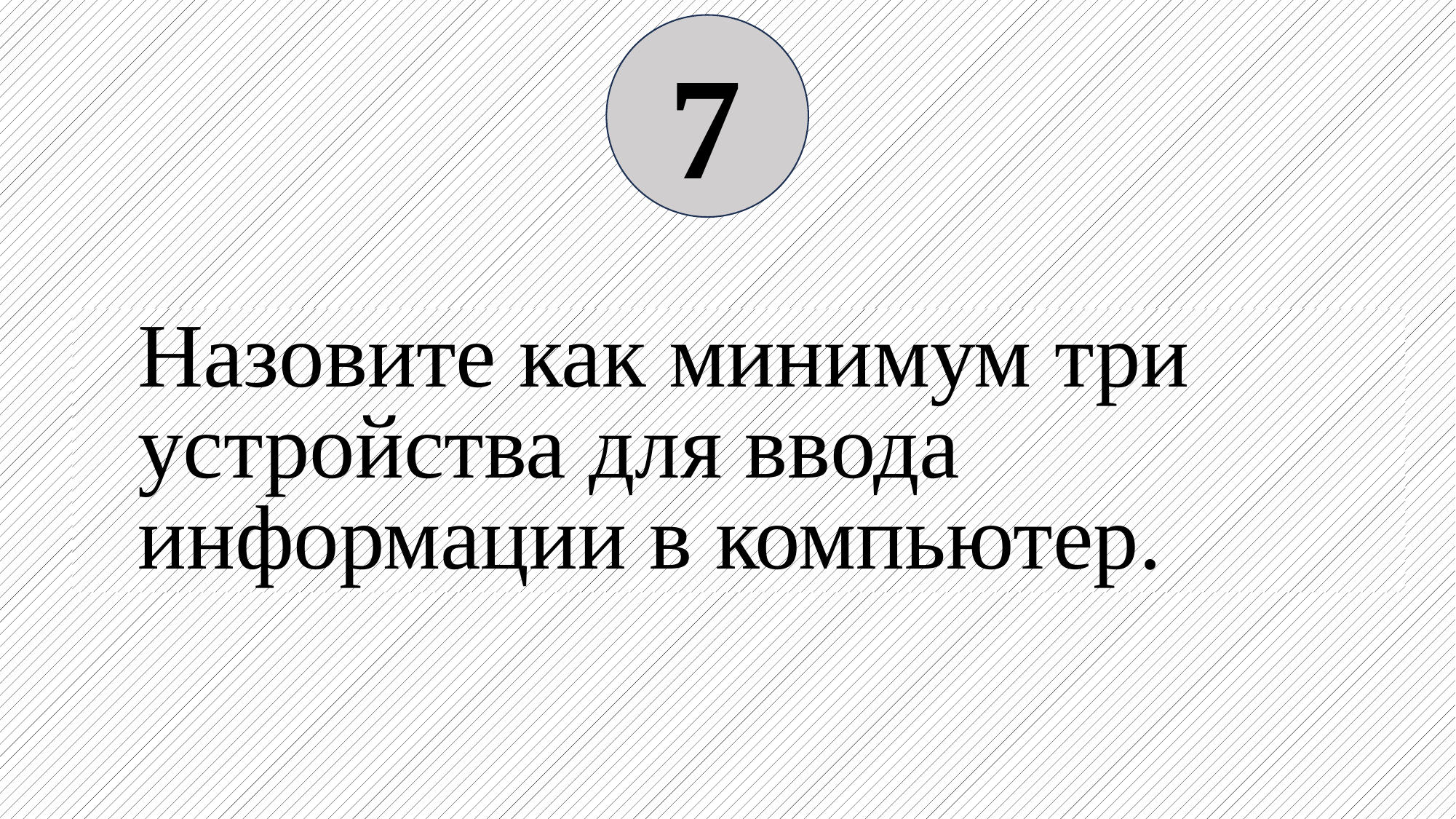

7
Назовите как минимум три устройства для ввода информации в компьютер.